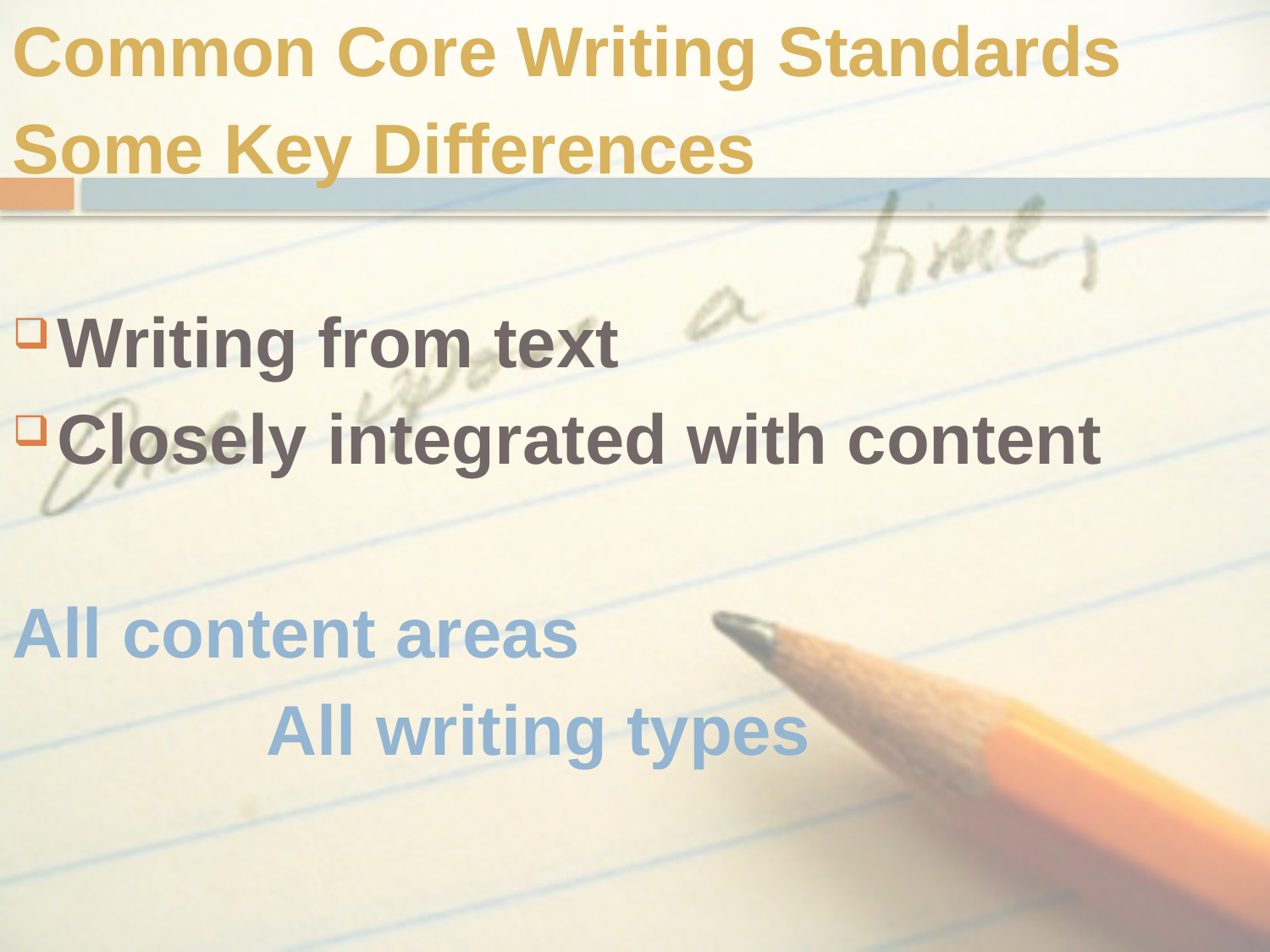

Common Core Writing Standards
Some Key Differences

Writing from text
Closely integrated with content

All content areas
		All writing types